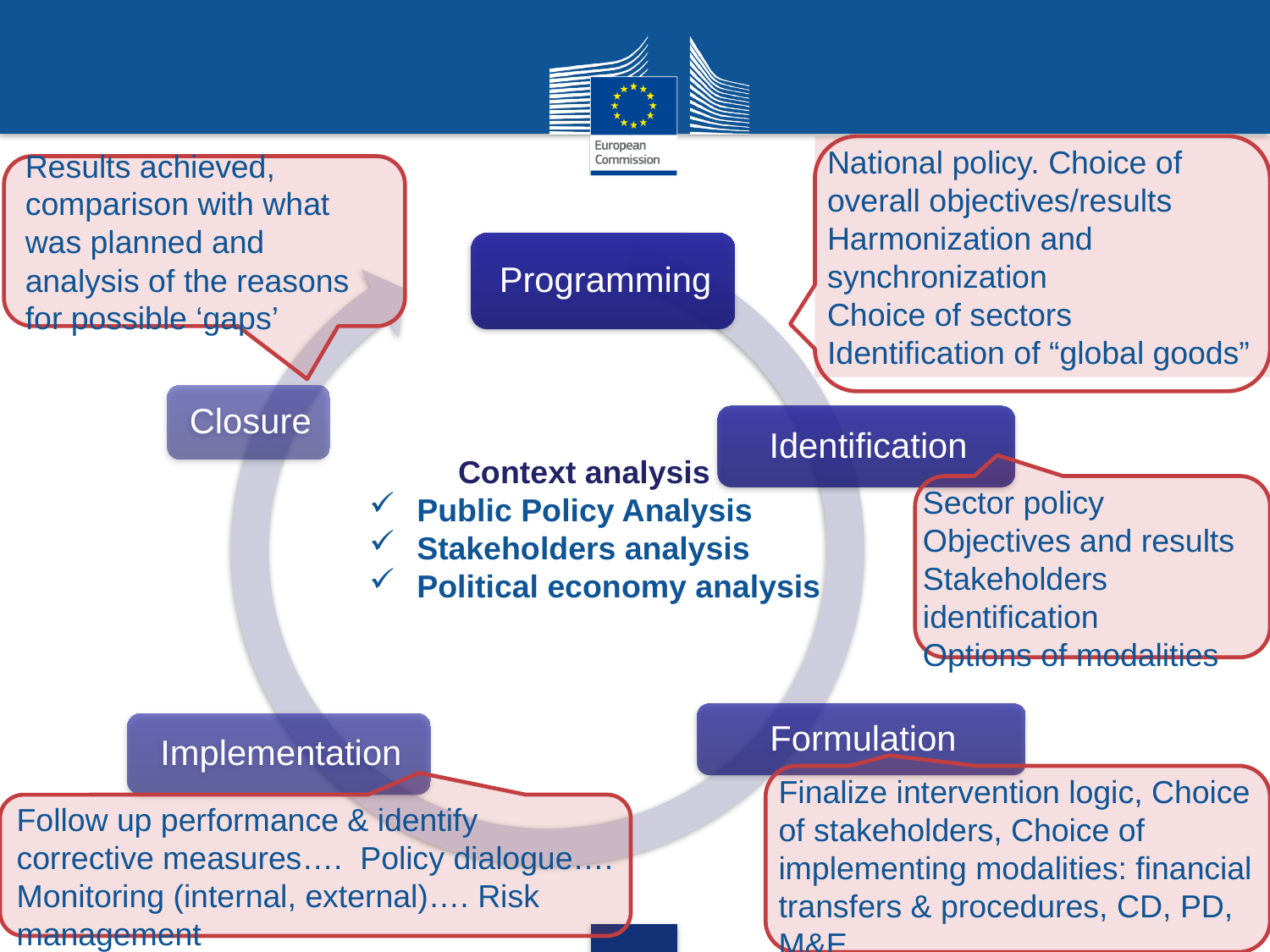

National policy. Choice of overall objectives/results
Harmonization and synchronization
Choice of sectors
Identification of “global goods”

Results achieved, comparison with what was planned and analysis of the reasons for possible ‘gaps’
Programming
Identification
Formulation
Implementation
Closure
          Context analysis
Public Policy Analysis
Stakeholders analysis
Political economy analysis

Sector policy
Objectives and results
Stakeholders identification
Options of modalities

Finalize intervention logic, Choice of stakeholders, Choice of implementing modalities: financial transfers & procedures, CD, PD, M&E

Follow up performance & identify corrective measures….  Policy dialogue…. Monitoring (internal, external)…. Risk management